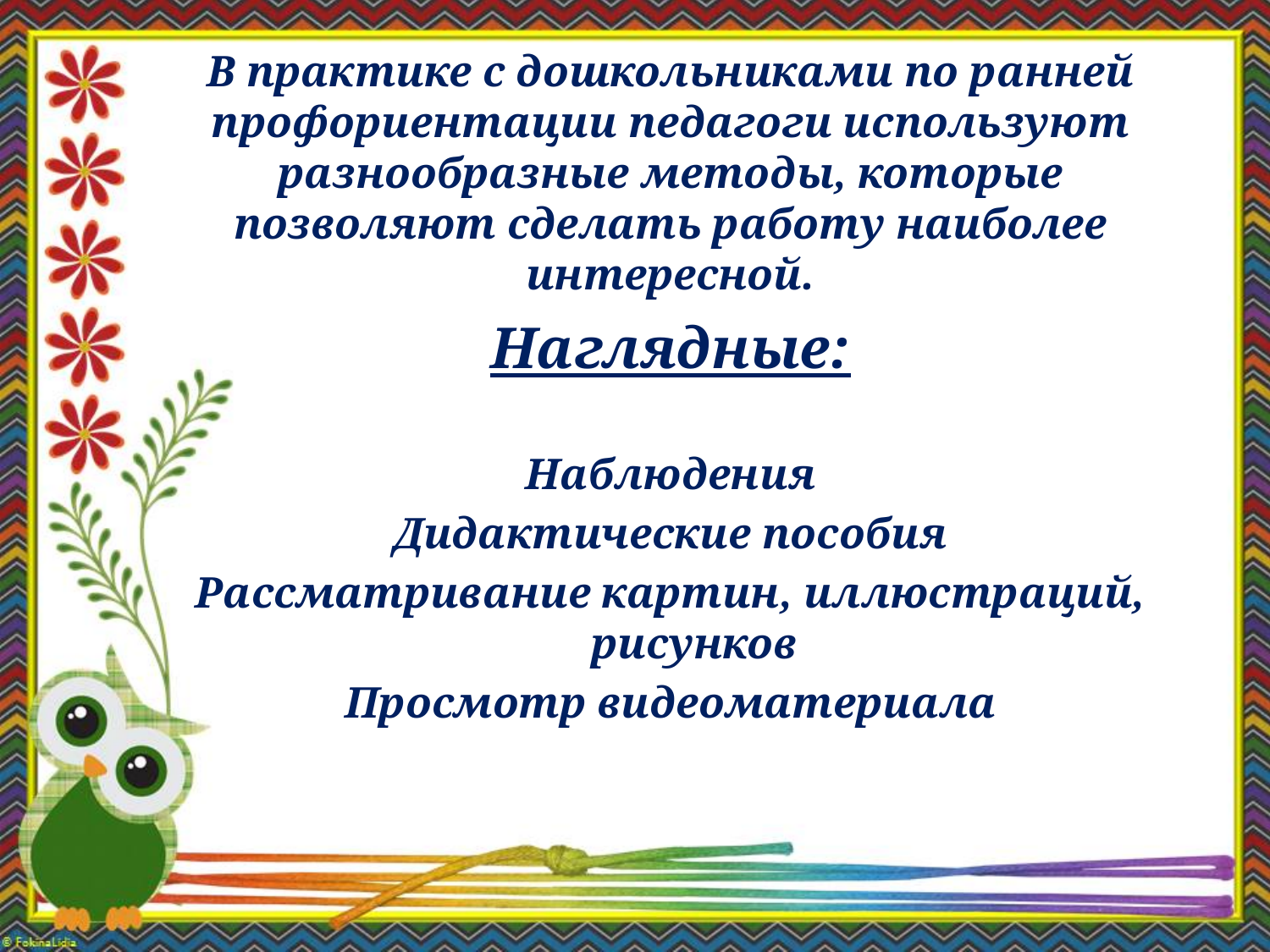

# В практике с дошкольниками по ранней профориентации педагоги используют разнообразные методы, которые позволяют сделать работу наиболее интересной.
Наглядные:

Наблюдения
Дидактические пособия
Рассматривание картин, иллюстраций, рисунков
Просмотр видеоматериала